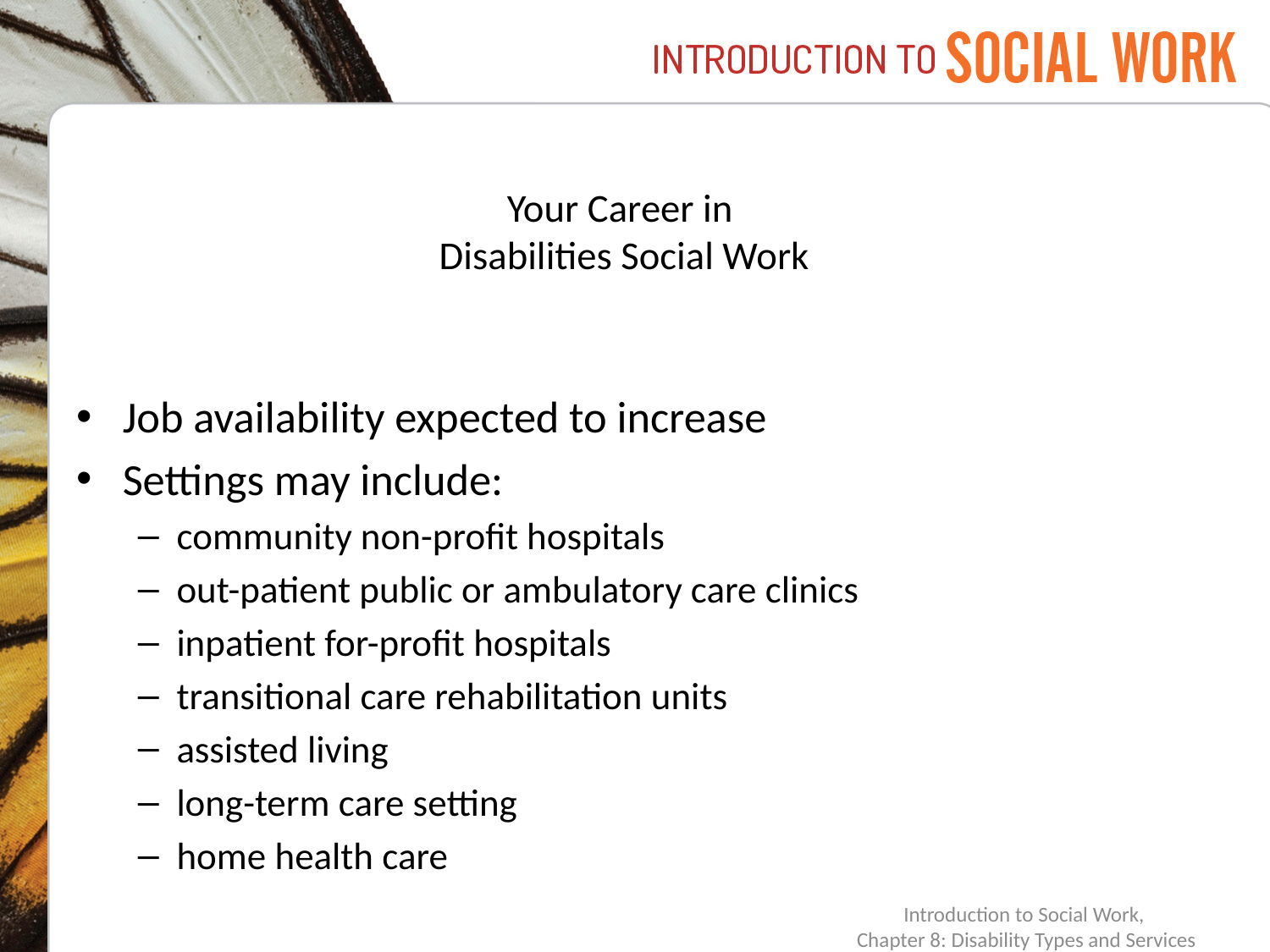

# Your Career in Disabilities Social Work

Job availability expected to increase
Settings may include:
community non-profit hospitals
out-patient public or ambulatory care clinics
inpatient for-profit hospitals
transitional care rehabilitation units
assisted living
long-term care setting
home health care

Introduction to Social Work,
Chapter 8: Disability Types and Services